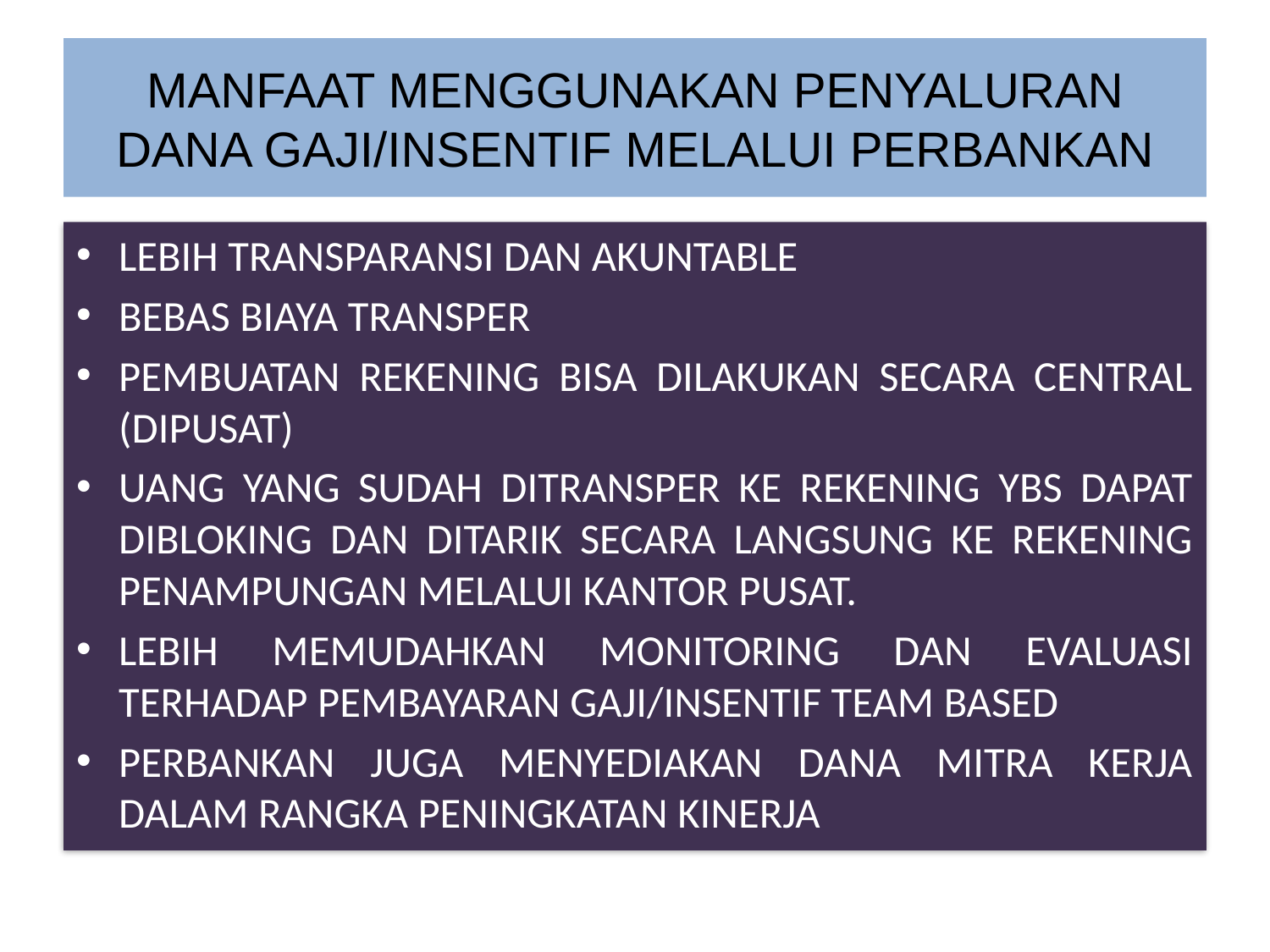

# MANFAAT MENGGUNAKAN PENYALURAN DANA GAJI/INSENTIF MELALUI PERBANKAN
LEBIH TRANSPARANSI DAN AKUNTABLE
BEBAS BIAYA TRANSPER
PEMBUATAN REKENING BISA DILAKUKAN SECARA CENTRAL (DIPUSAT)
UANG YANG SUDAH DITRANSPER KE REKENING YBS DAPAT DIBLOKING DAN DITARIK SECARA LANGSUNG KE REKENING PENAMPUNGAN MELALUI KANTOR PUSAT.
LEBIH MEMUDAHKAN MONITORING DAN EVALUASI TERHADAP PEMBAYARAN GAJI/INSENTIF TEAM BASED
PERBANKAN JUGA MENYEDIAKAN DANA MITRA KERJA DALAM RANGKA PENINGKATAN KINERJA